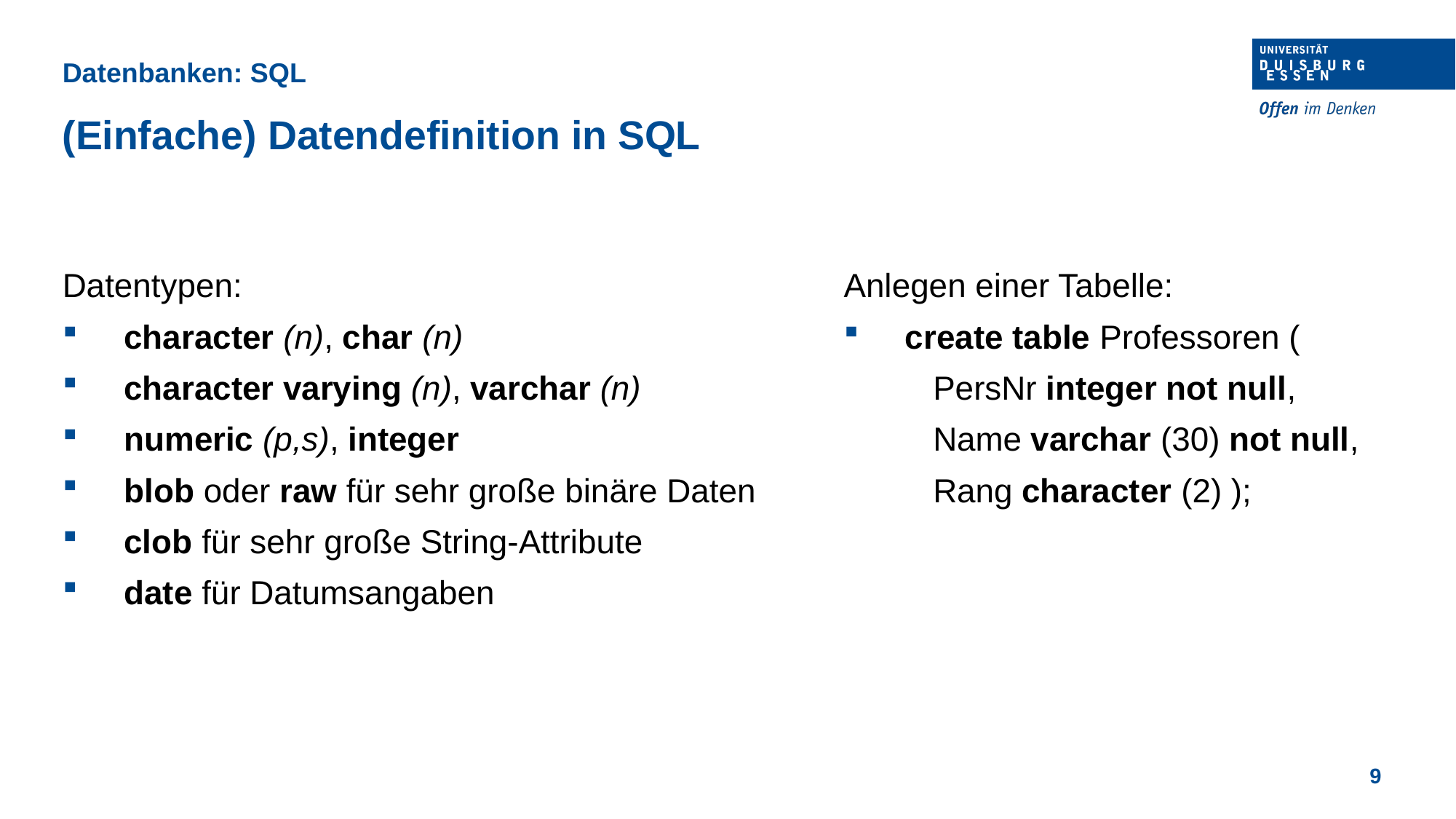

Datenbanken: SQL
(Einfache) Datendefinition in SQL
Datentypen:
character (n), char (n)
character varying (n), varchar (n)
numeric (p,s), integer
blob oder raw für sehr große binäre Daten
clob für sehr große String-Attribute
date für Datumsangaben

Anlegen einer Tabelle:
create table Professoren (
	   PersNr integer not null,
	   Name varchar (30) not null,
	   Rang character (2) );

9